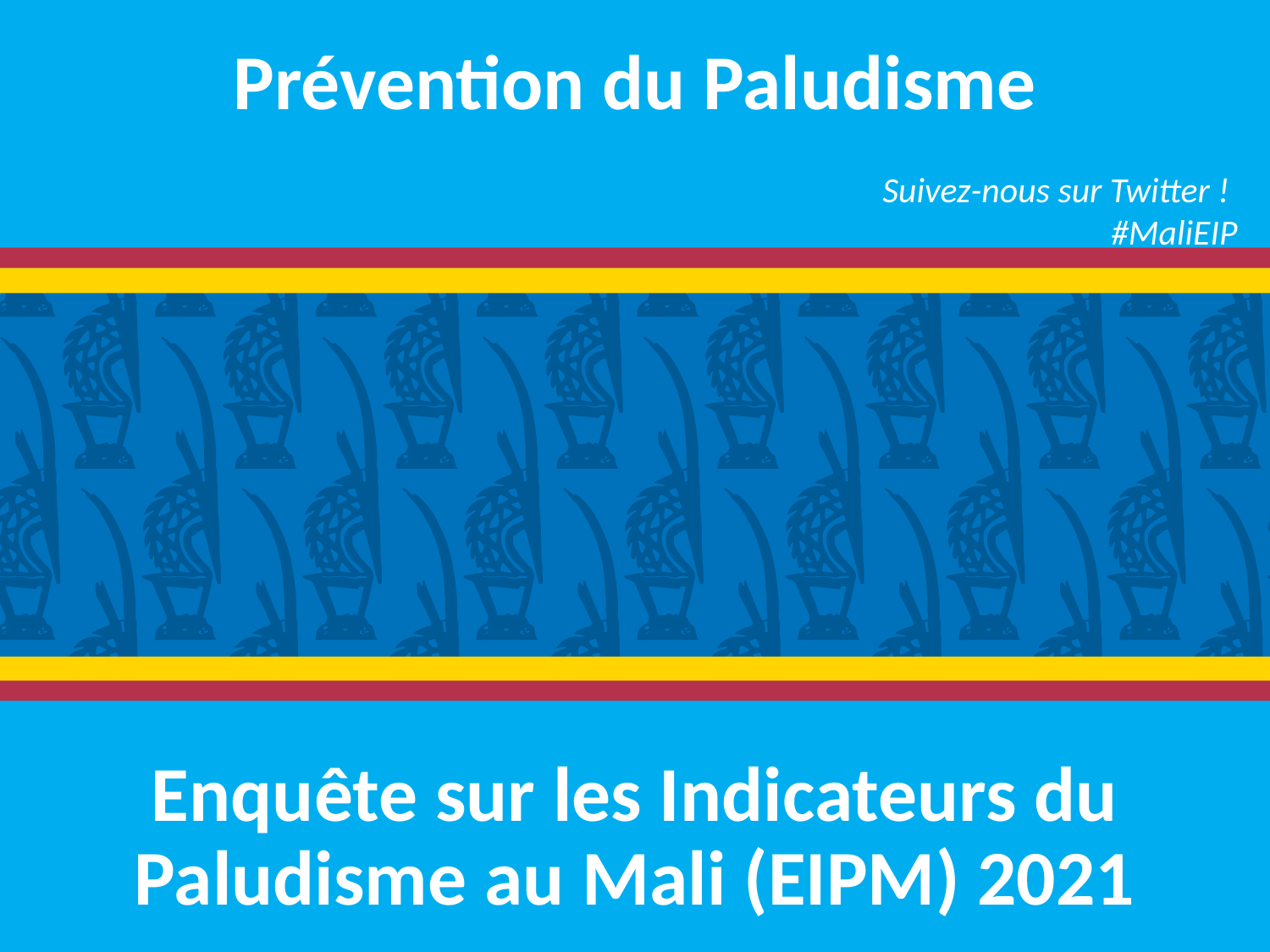

Prévention du Paludisme
Suivez-nous sur Twitter !  #MaliEIP